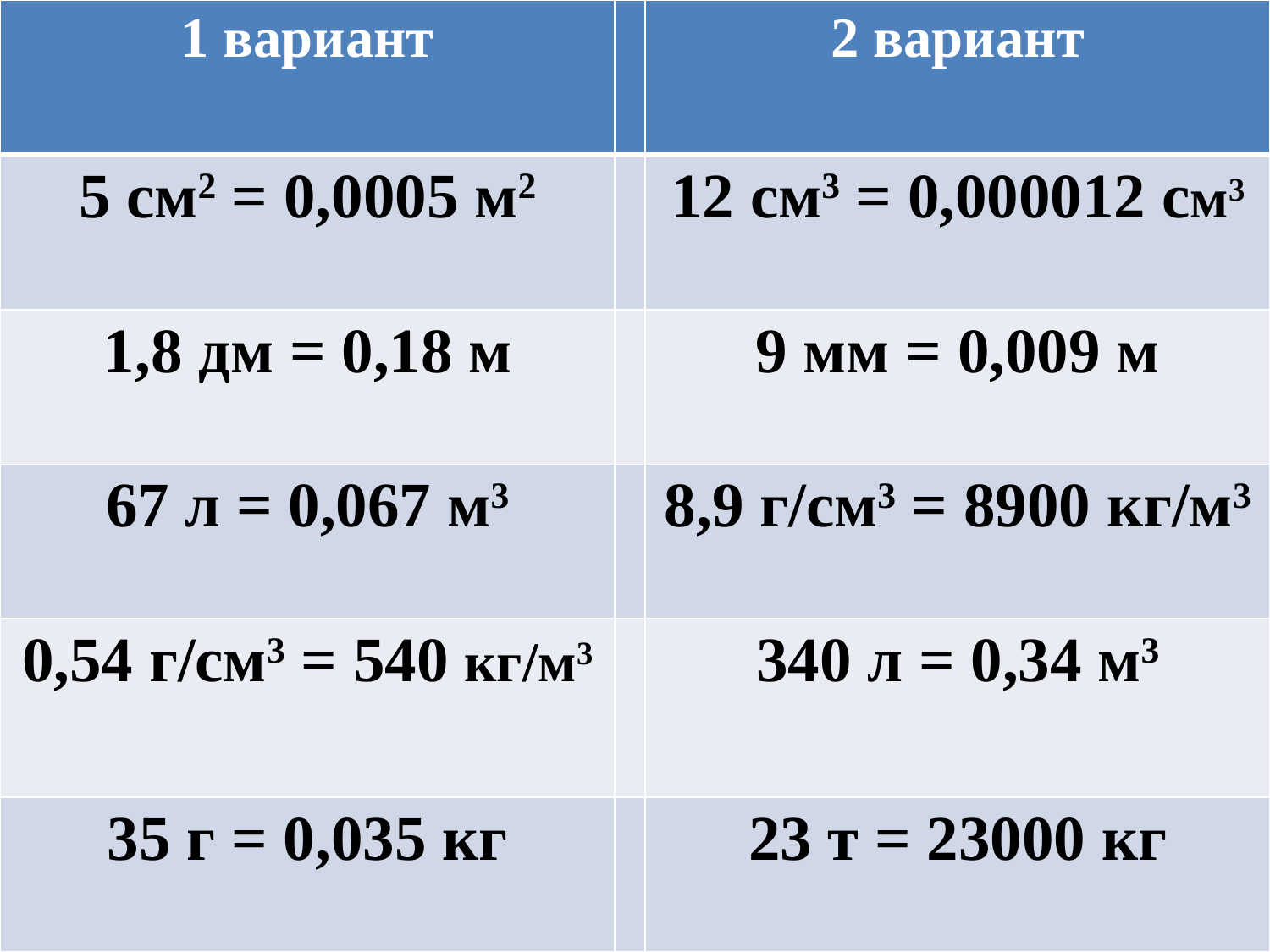

| 1 вариант |  | 2 вариант |
| --- | --- | --- |
| 5 см2 = 0,0005 м2 |  | 12 см3 = 0,000012 см3 |
| 1,8 дм = 0,18 м |  | 9 мм = 0,009 м |
| 67 л = 0,067 м3 |  | 8,9 г/см3 = 8900 кг/м3 |
| 0,54 г/см3 = 540 кг/м3 |  | 340 л = 0,34 м3 |
| 35 г = 0,035 кг |  | 23 т = 23000 кг |